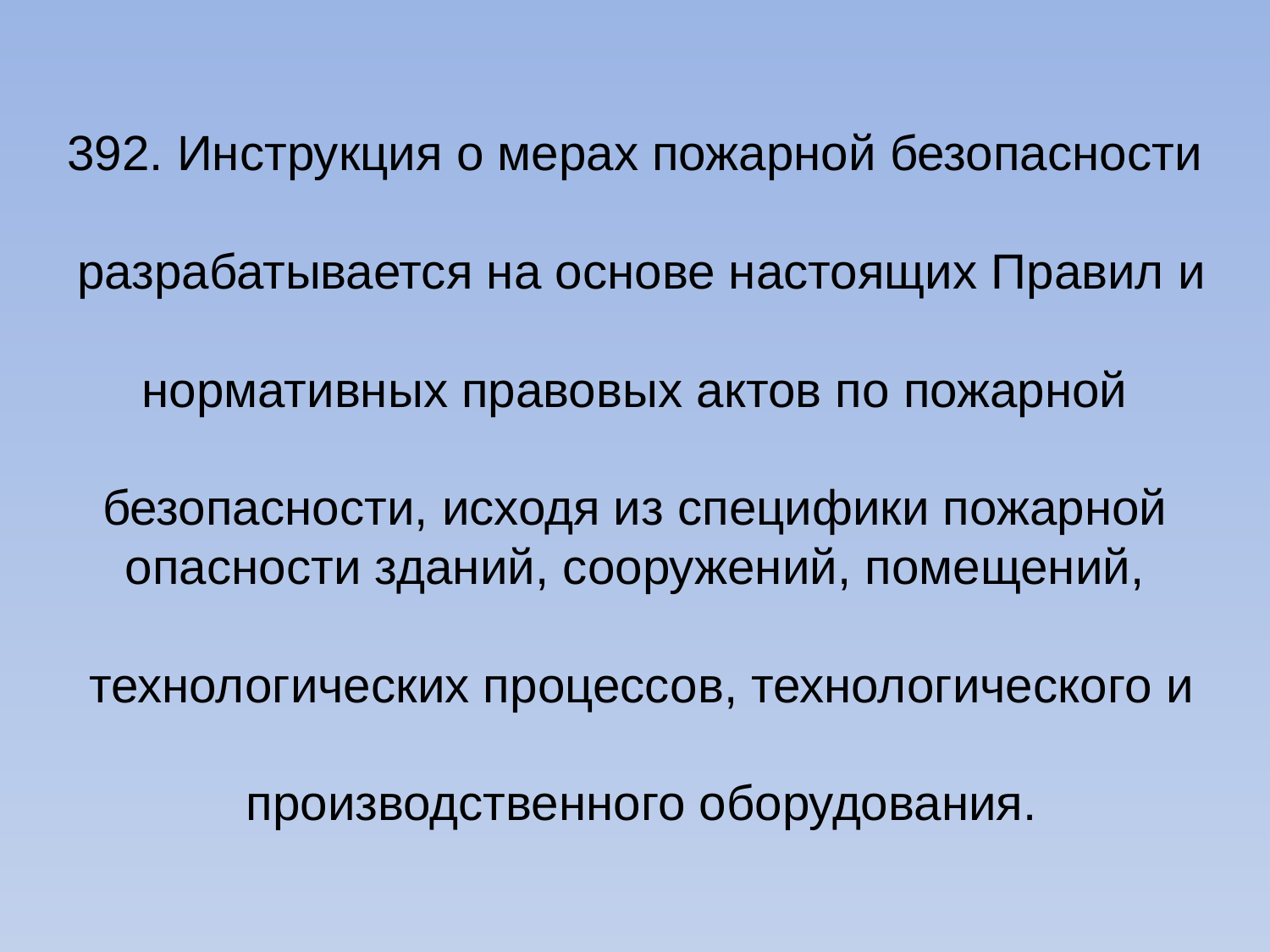

# 392. Инструкция о мерах пожарной безопасности разрабатывается на основе настоящих Правил и нормативных правовых актов по пожарной безопасности, исходя из специфики пожарной опасности зданий, сооружений, помещений, технологических процессов, технологического и производственного оборудования.